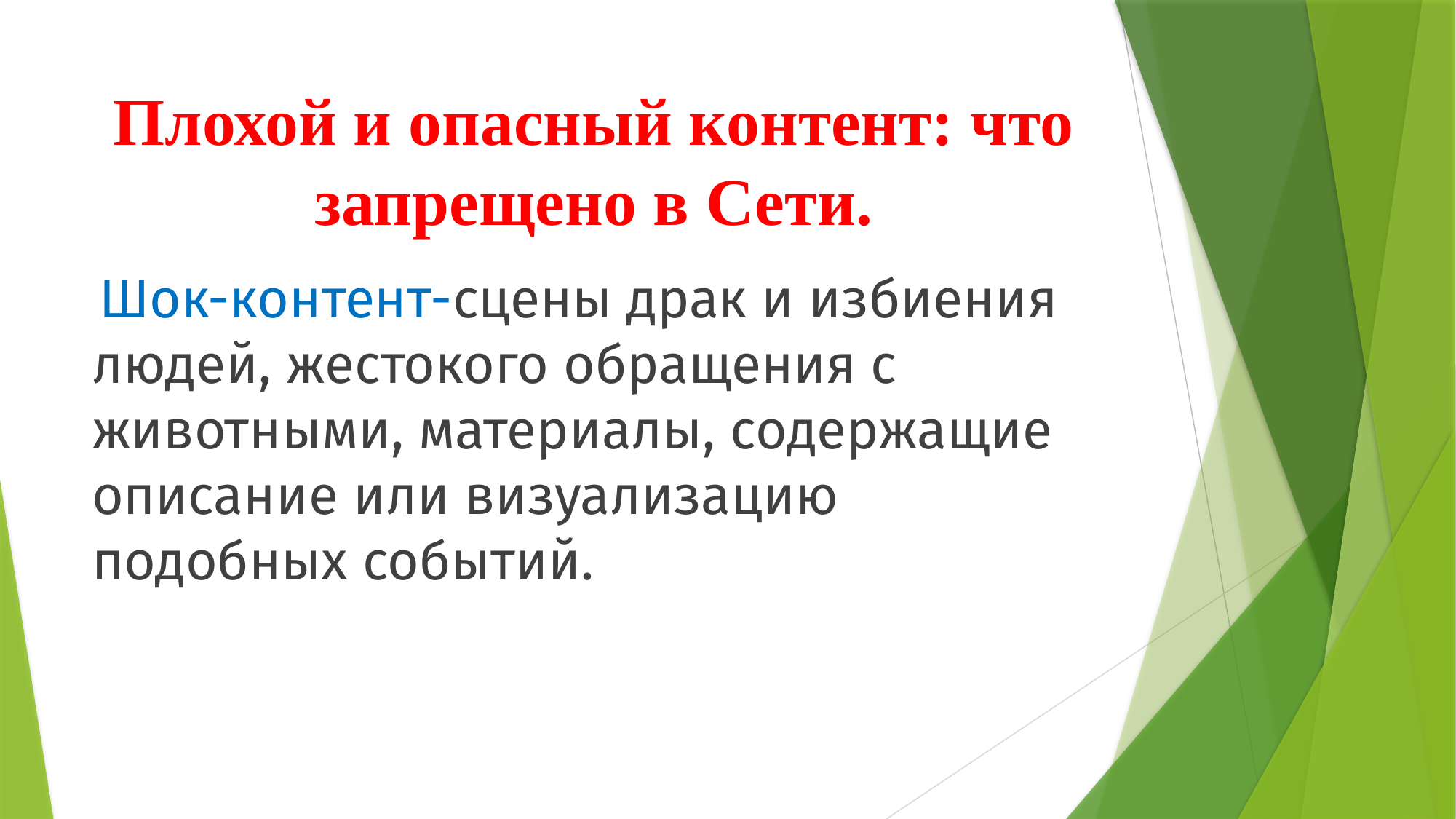

# Плохой и опасный контент: что запрещено в Сети.
 Шок-контент-сцены драк и избиения людей, жестокого обращения с животными, материалы, содержащие описание или визуализацию подобных событий.